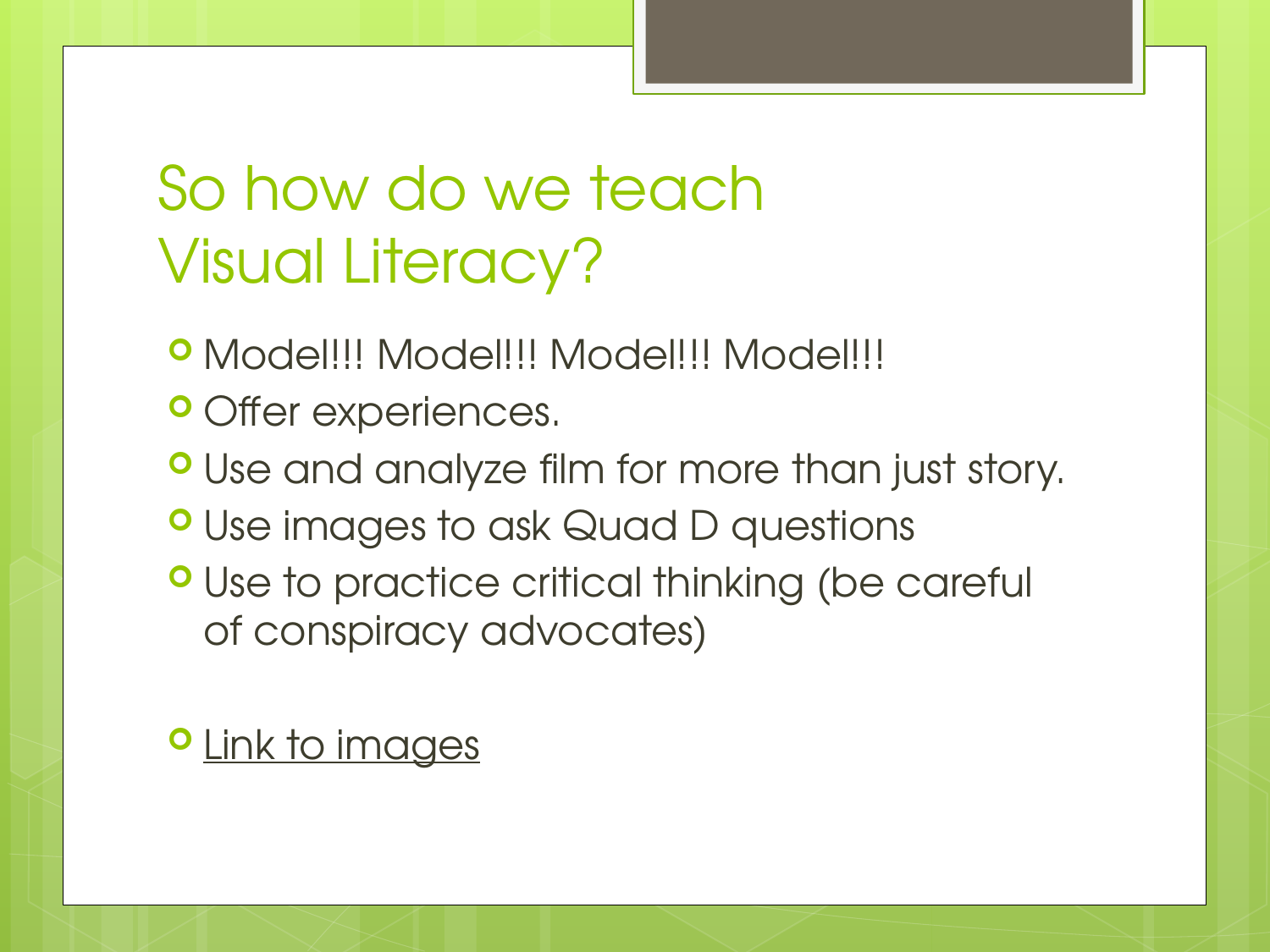

# So how do we teach Visual Literacy?
Model!!! Model!!! Model!!! Model!!!
Offer experiences.
Use and analyze film for more than just story.
Use images to ask Quad D questions
Use to practice critical thinking (be careful of conspiracy advocates)

Link to images